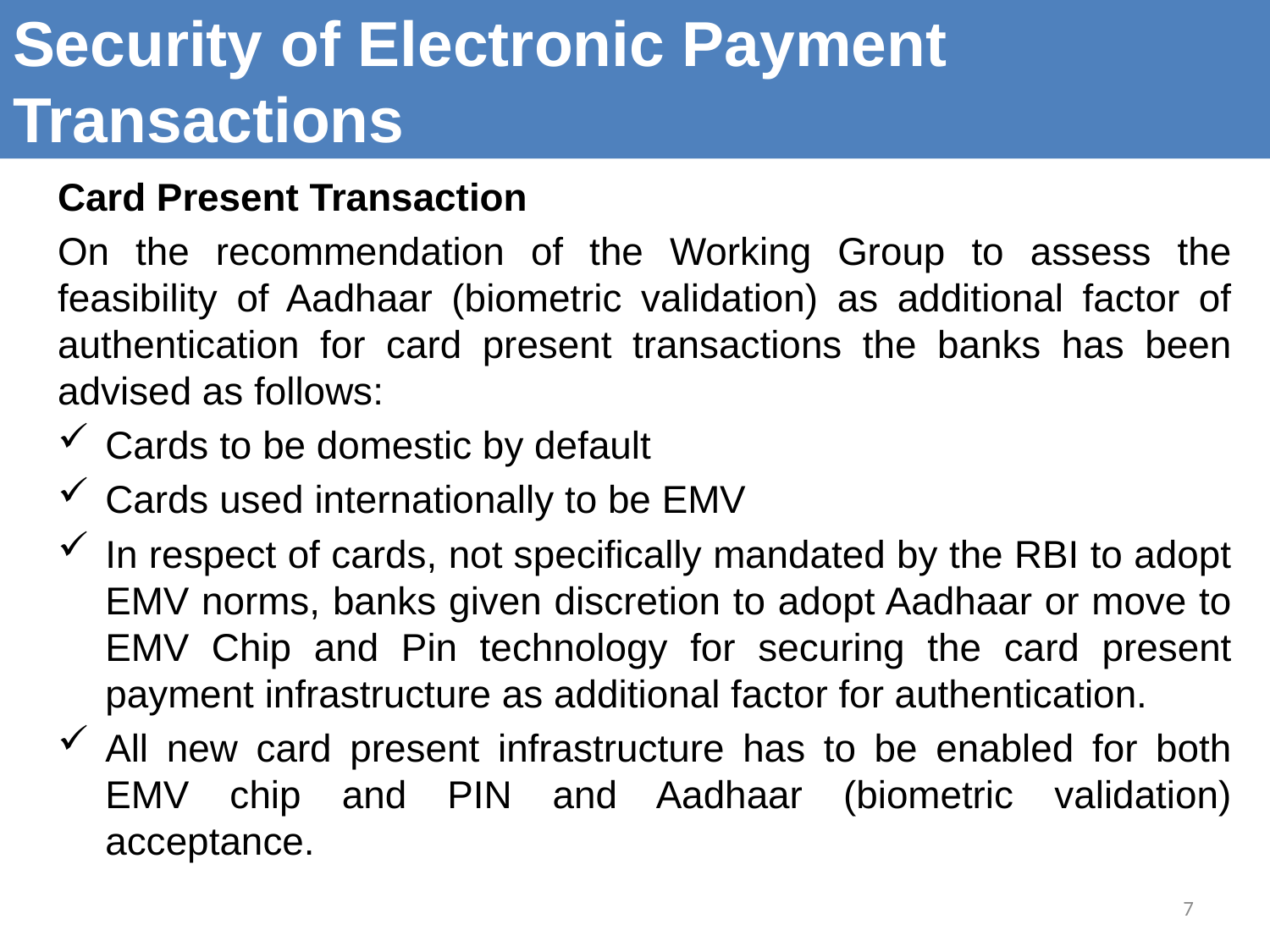

# Security of Electronic Payment Transactions
Card Present Transaction
On the recommendation of the Working Group to assess the feasibility of Aadhaar (biometric validation) as additional factor of authentication for card present transactions the banks has been advised as follows:
Cards to be domestic by default
Cards used internationally to be EMV
In respect of cards, not specifically mandated by the RBI to adopt EMV norms, banks given discretion to adopt Aadhaar or move to EMV Chip and Pin technology for securing the card present payment infrastructure as additional factor for authentication.
All new card present infrastructure has to be enabled for both EMV chip and PIN and Aadhaar (biometric validation) acceptance.

7